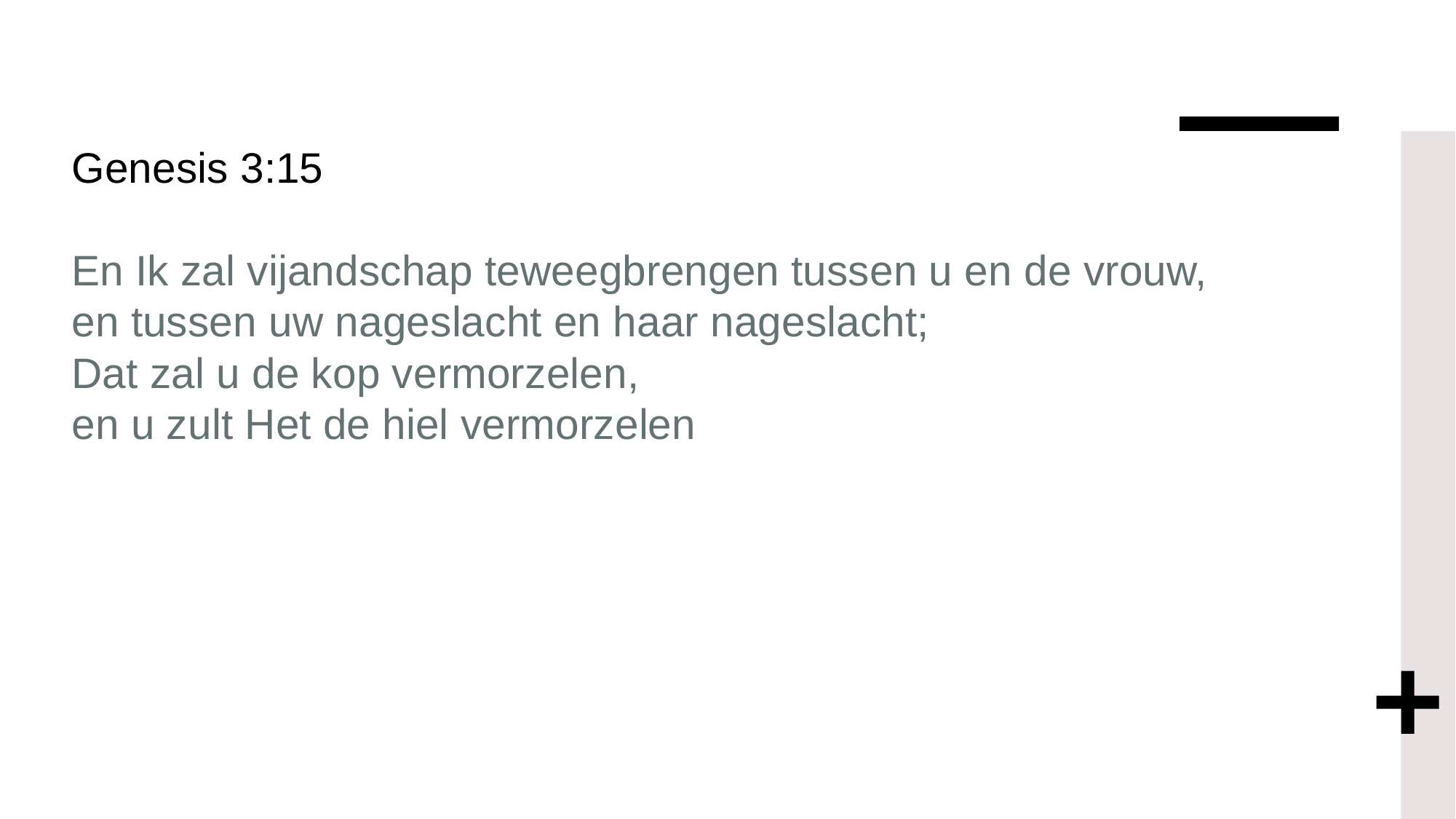

# Genesis 3:15 En Ik zal vijandschap teweegbrengen tussen u en de vrouw, en tussen uw nageslacht en haar nageslacht; Dat zal u de kop vermorzelen, en u zult Het de hiel vermorzelen